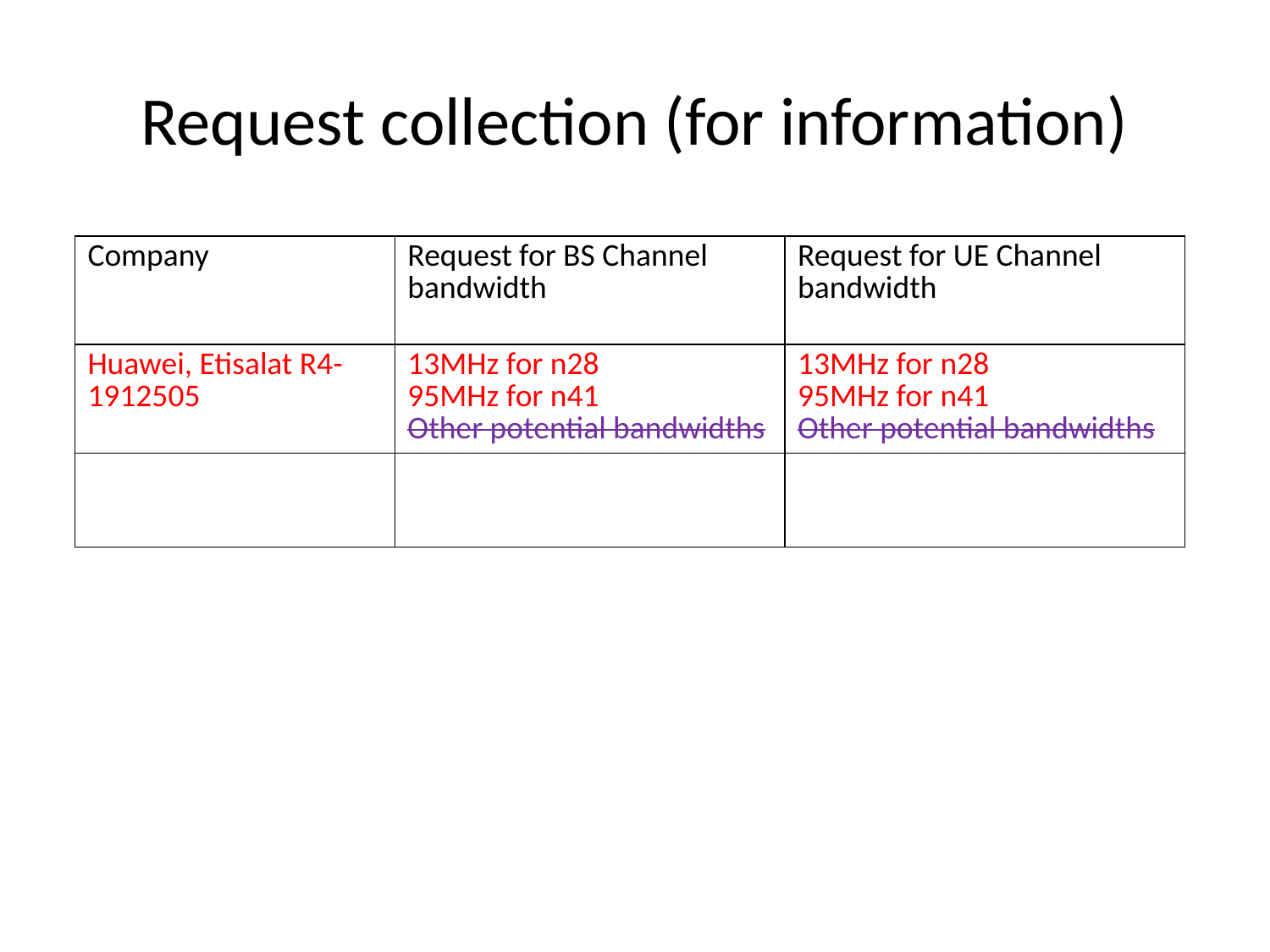

# Request collection (for information)
| Company | Request for BS Channel bandwidth | Request for UE Channel bandwidth |
| --- | --- | --- |
| Huawei, Etisalat R4-1912505 | 13MHz for n28 95MHz for n41 Other potential bandwidths | 13MHz for n28 95MHz for n41 Other potential bandwidths |
|  |  |  |